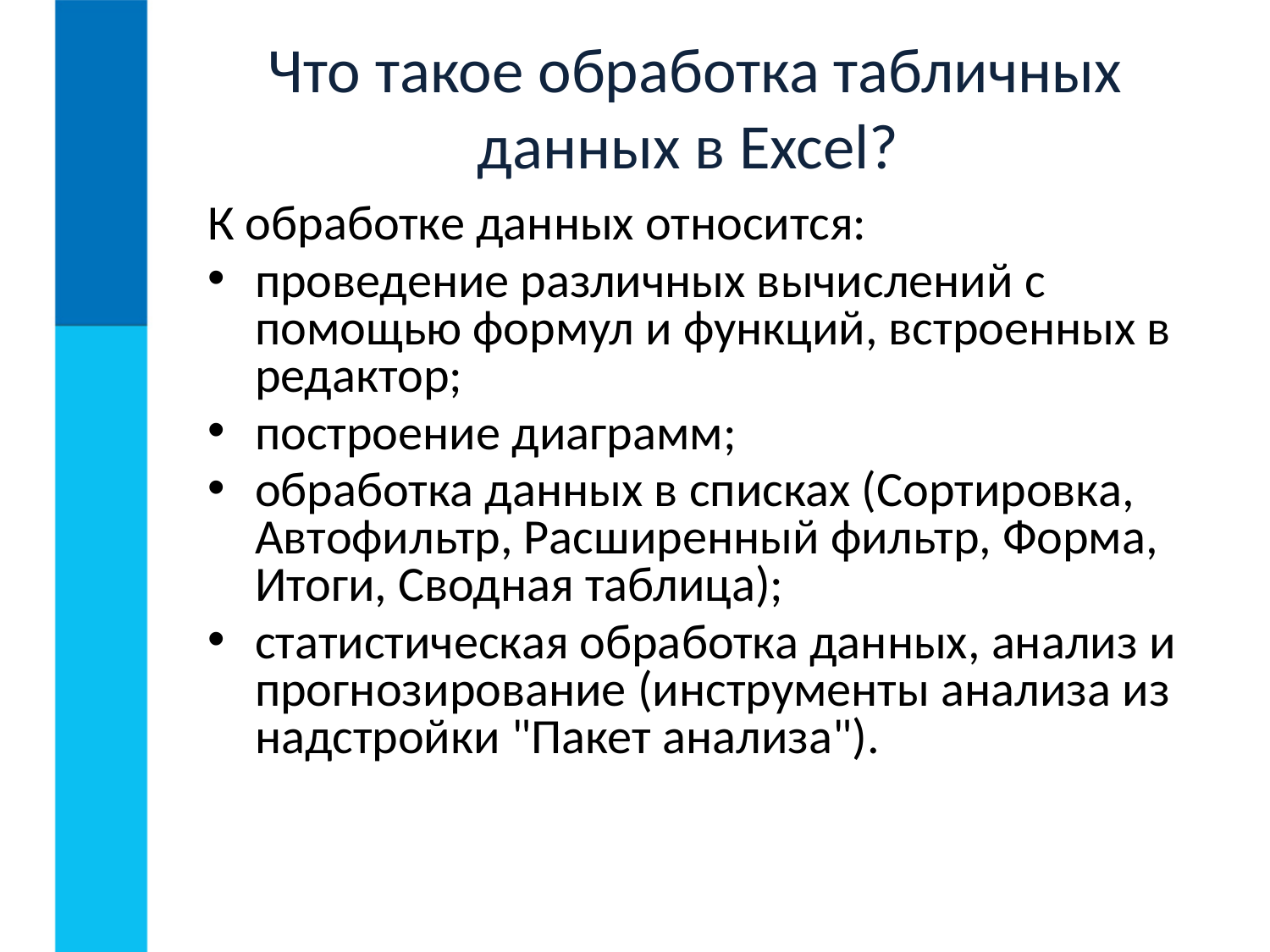

Что такое обработка табличных данных в Excel?
К обработке данных относится:
проведение различных вычислений с помощью формул и функций, встроенных в редактор;
построение диаграмм;
обработка данных в списках (Сортировка, Автофильтр, Расширенный фильтр, Форма, Итоги, Сводная таблица);
статистическая обработка данных, анализ и прогнозирование (инструменты анализа из надстройки "Пакет анализа").